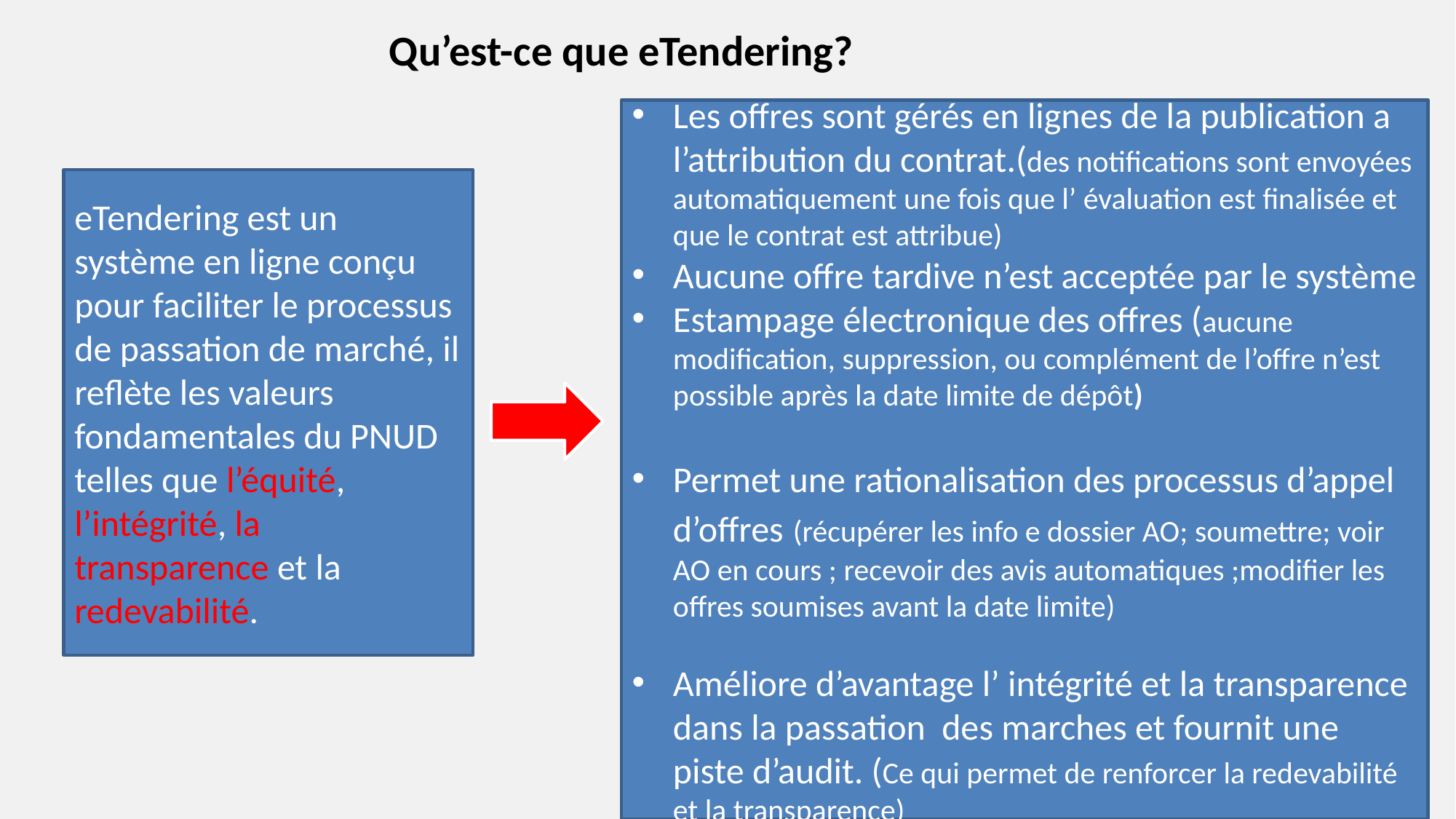

# Qu’est-ce que eTendering?

Les offres sont gérés en lignes de la publication a l’attribution du contrat.(des notifications sont envoyées automatiquement une fois que l’ évaluation est finalisée et que le contrat est attribue)
Aucune offre tardive n’est acceptée par le système
Estampage électronique des offres (aucune modification, suppression, ou complément de l’offre n’est possible après la date limite de dépôt)

Permet une rationalisation des processus d’appel d’offres (récupérer les info e dossier AO; soumettre; voir AO en cours ; recevoir des avis automatiques ;modifier les offres soumises avant la date limite)

Améliore d’avantage l’ intégrité et la transparence dans la passation  des marches et fournit une piste d’audit. (Ce qui permet de renforcer la redevabilité et la transparence)

eTendering est un système en ligne conçu pour faciliter le processus de passation de marché, il reflète les valeurs fondamentales du PNUD telles que l’équité, l’intégrité, la transparence et la redevabilité.